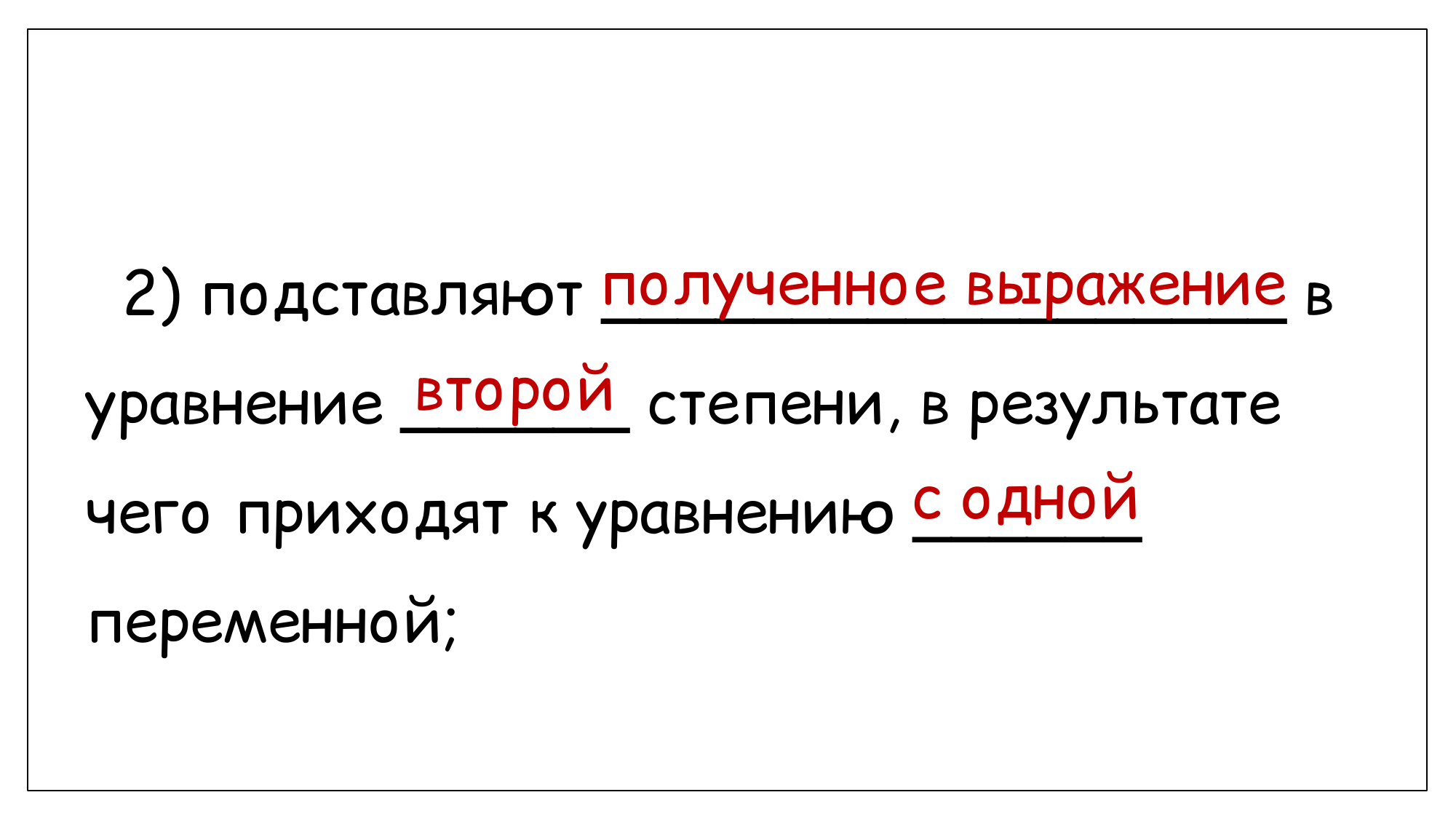

2) подставляют __________________ в уравнение ______ степени, в результате чего приходят к уравнению ______ переменной;
полученное выражение
второй
с одной